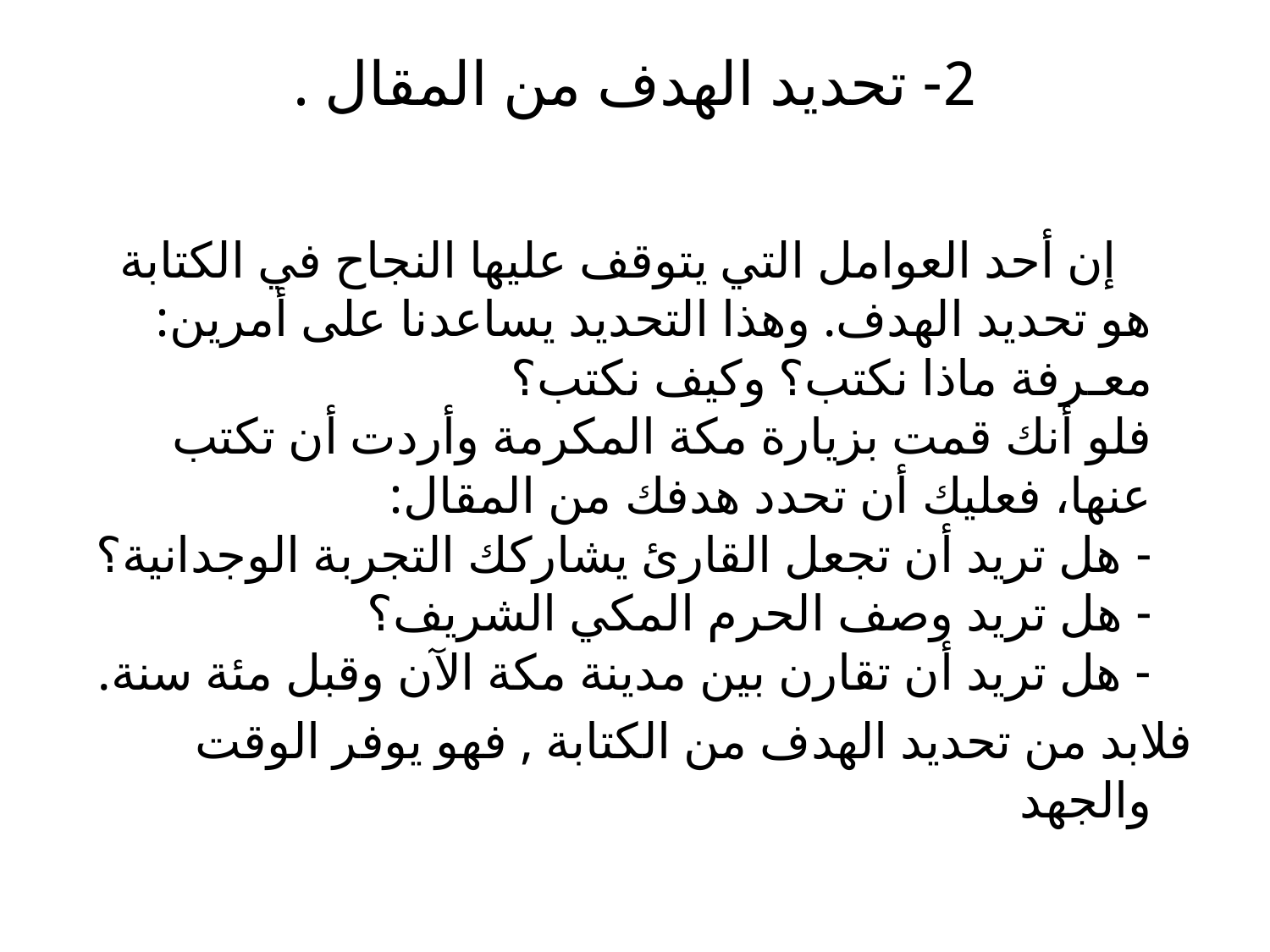

# 2- تحديد الهدف من المقال .
      إن أحد العوامل التي يتوقف عليها النجاح في الكتابة هو تحديد الهدف. وهذا التحديد يساعدنا على أمرين: معـرفة ماذا نكتب؟ وكيف نكتب؟ 
فلو أنك قمت بزيارة مكة المكرمة وأردت أن تكتب عنها، فعليك أن تحدد هدفك من المقال: 
- هل تريد أن تجعل القارئ يشاركك التجربة الوجدانية؟ 
- هل تريد وصف الحرم المكي الشريف؟ 
- هل تريد أن تقارن بين مدينة مكة الآن وقبل مئة سنة.
فلابد من تحديد الهدف من الكتابة , فهو يوفر الوقت والجهد